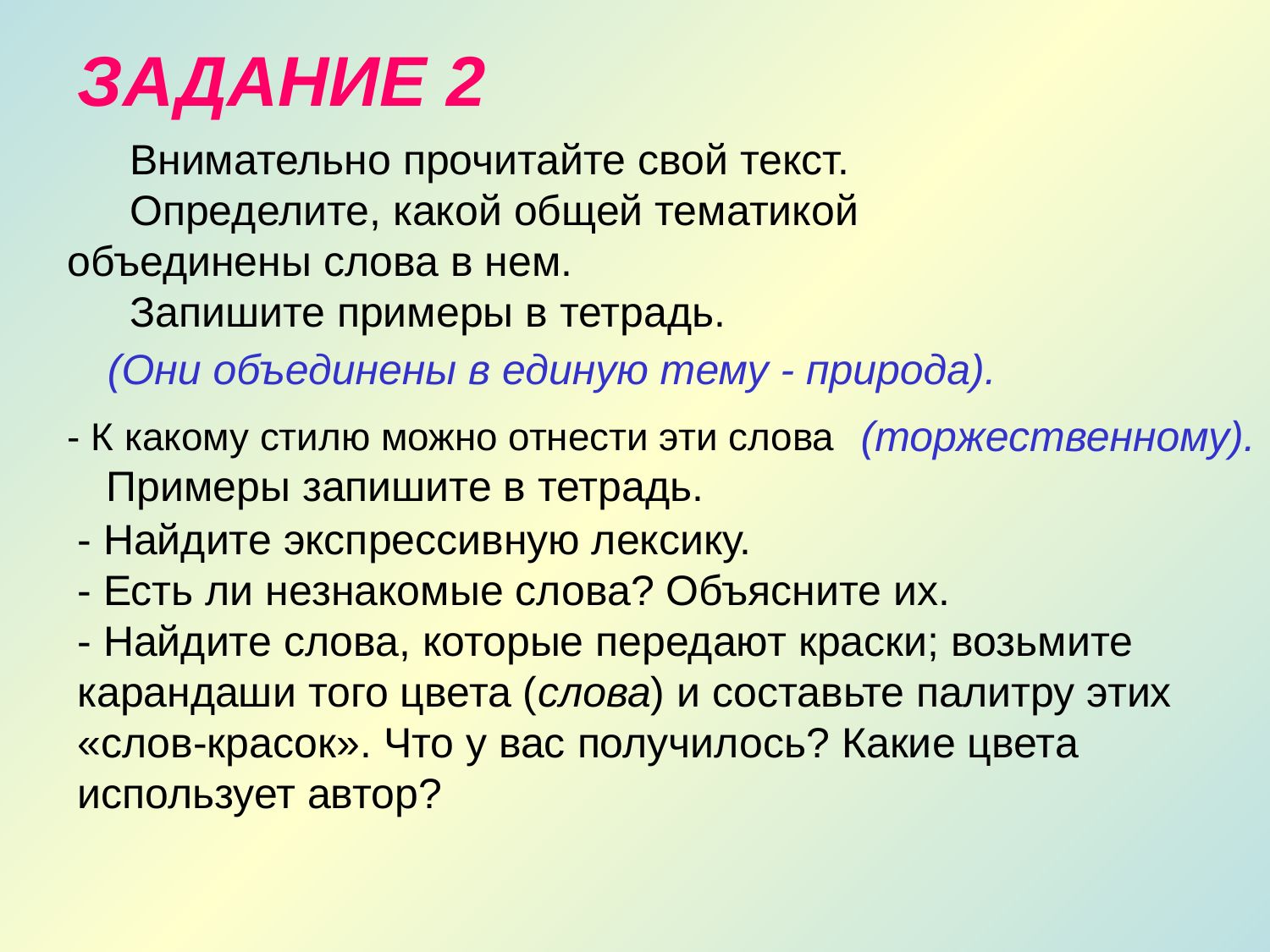

# ЗАДАНИЕ 2
Внимательно прочитайте свой текст.
Определите, какой общей тематикой объединены слова в нем.
Запишите примеры в тетрадь.
(Они объединены в единую тему - природа).
(торжественному).
- К какому стилю можно отнести эти слова                                         Примеры запишите в тетрадь.
- Найдите экспрессивную лексику.
- Есть ли незнакомые слова? Объясните их.
- Найдите слова, которые передают краски; возьмите карандаши того цвета (слова) и составьте палитру этих «слов-красок». Что у вас получилось? Какие цвета использует автор?